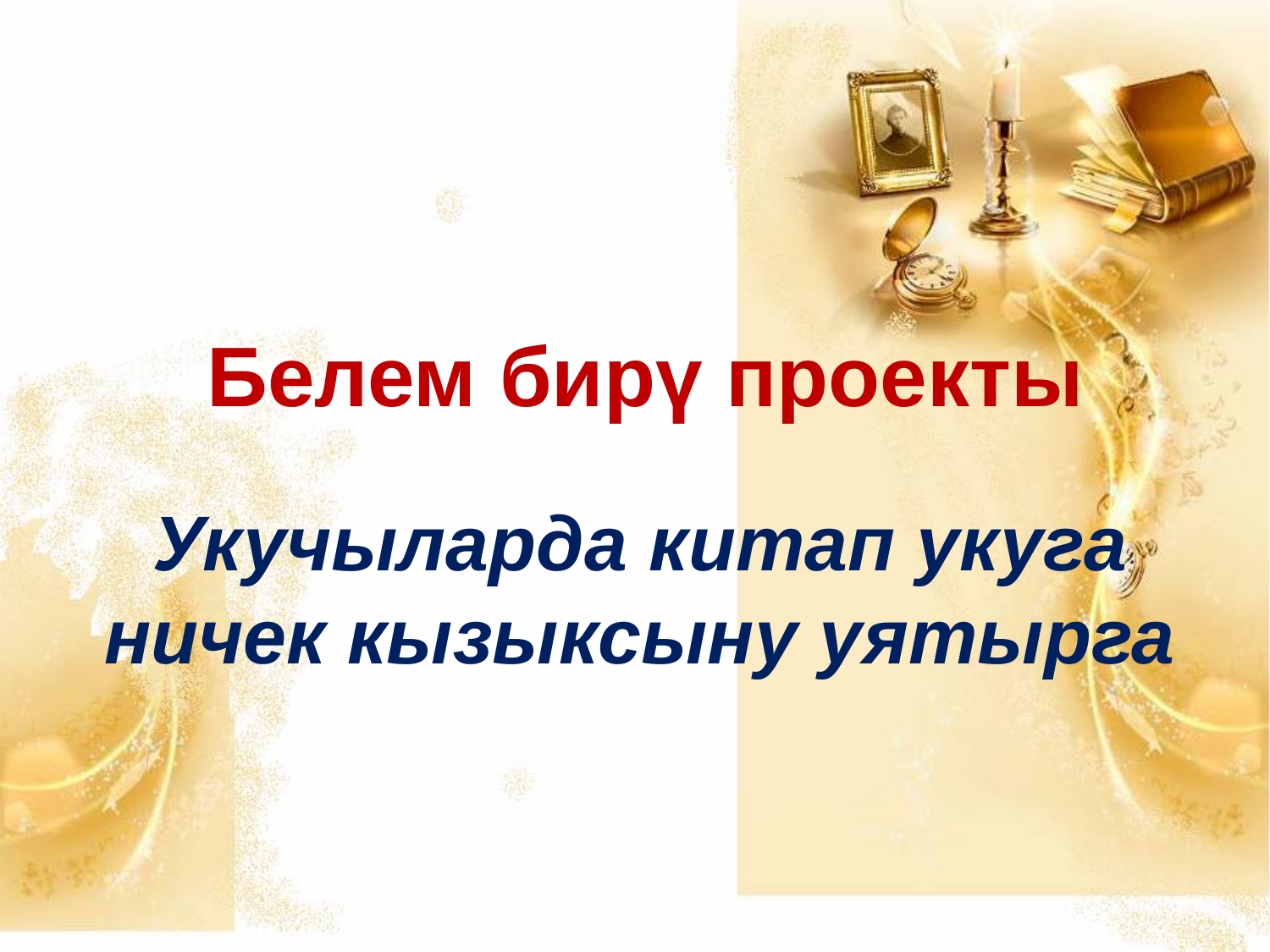

# Белем бирү проекты
Укучыларда китап укуга ничек кызыксыну уятырга